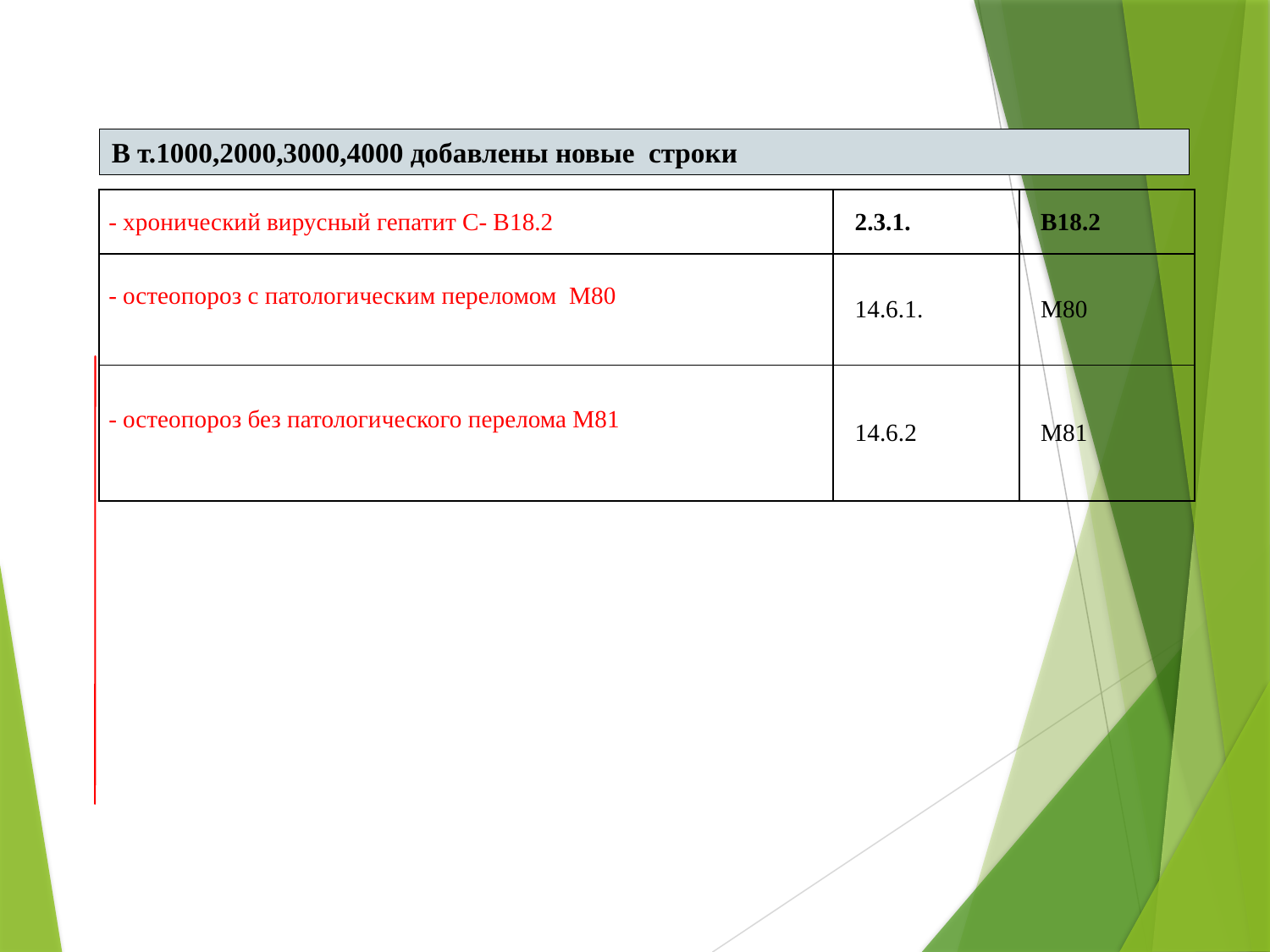

В т.1000,2000,3000,4000 добавлены новые  строки
| - хронический вирусный гепатит С- В18.2 | 2.3.1. | В18.2 |
| --- | --- | --- |
| - остеопороз с патологическим переломом М80 | 14.6.1. | М80 |
| - остеопороз без патологического перелома М81 | 14.6.2 | М81 |